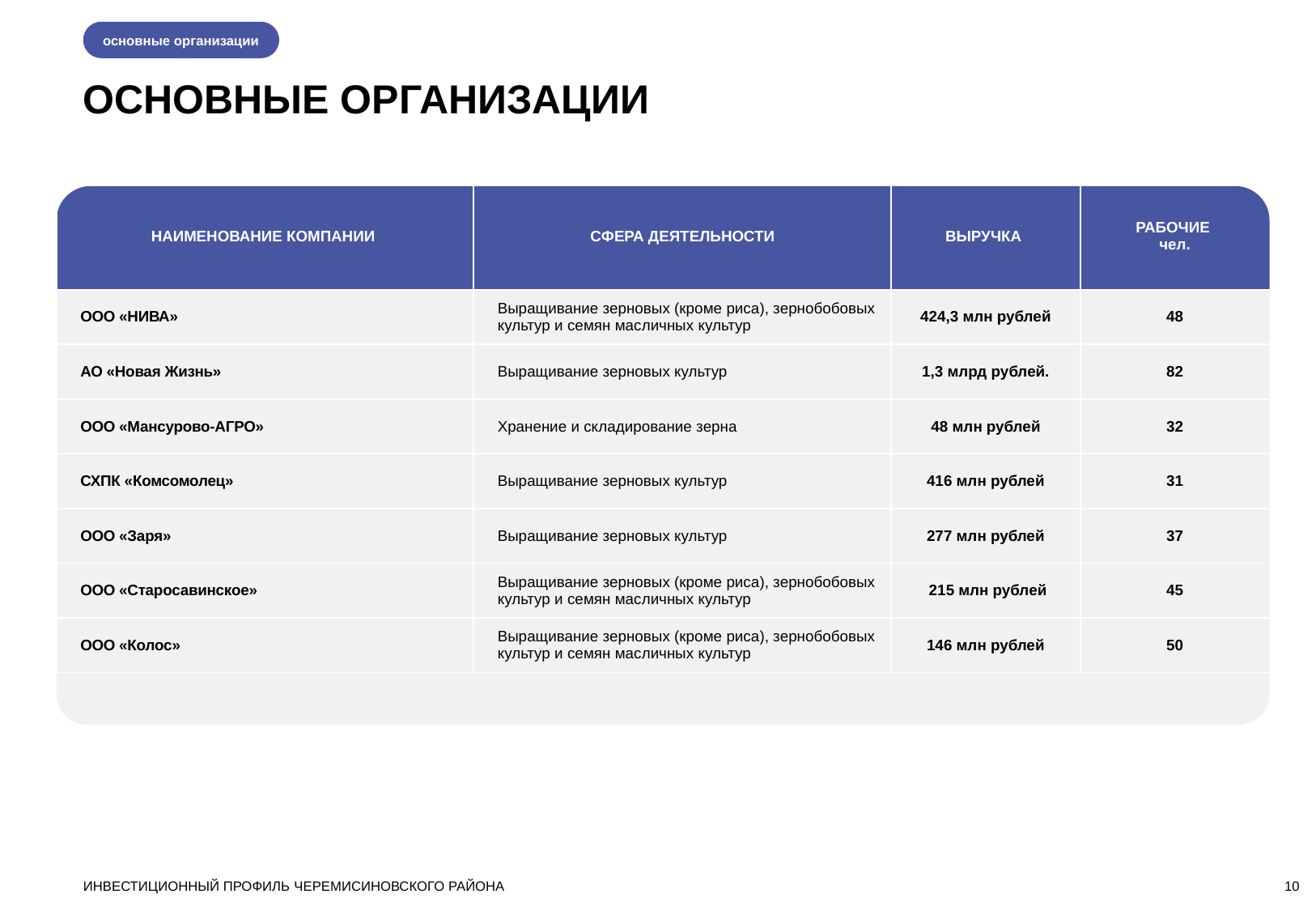

основные организации
ОСНОВНЫЕ ОРГАНИЗАЦИИ
| НАИМЕНОВАНИЕ КОМПАНИИ | СФЕРА ДЕЯТЕЛЬНОСТИ | ВЫРУЧКА | РАБОЧИЕ чел. |
| --- | --- | --- | --- |
| ООО «НИВА» | Выращивание зерновых (кроме риса), зернобобовых культур и семян масличных культур | 424,3 млн рублей | 48 |
| АО «Новая Жизнь» | Выращивание зерновых культур | 1,3 млрд рублей. | 82 |
| ООО «Мансурово-АГРО» | Хранение и складирование зерна | 48 млн рублей | 32 |
| СХПК «Комсомолец» | Выращивание зерновых культур | 416 млн рублей | 31 |
| ООО «Заря» | Выращивание зерновых культур | 277 млн рублей | 37 |
| ООО «Старосавинское» | Выращивание зерновых (кроме риса), зернобобовых культур и семян масличных культур | 215 млн рублей | 45 |
| ООО «Колос» | Выращивание зерновых (кроме риса), зернобобовых культур и семян масличных культур | 146 млн рублей | 50 |

ИНВЕСТИЦИОННЫЙ ПРОФИЛЬ ЧЕРЕМИСИНОВСКОГО РАЙОНА
10